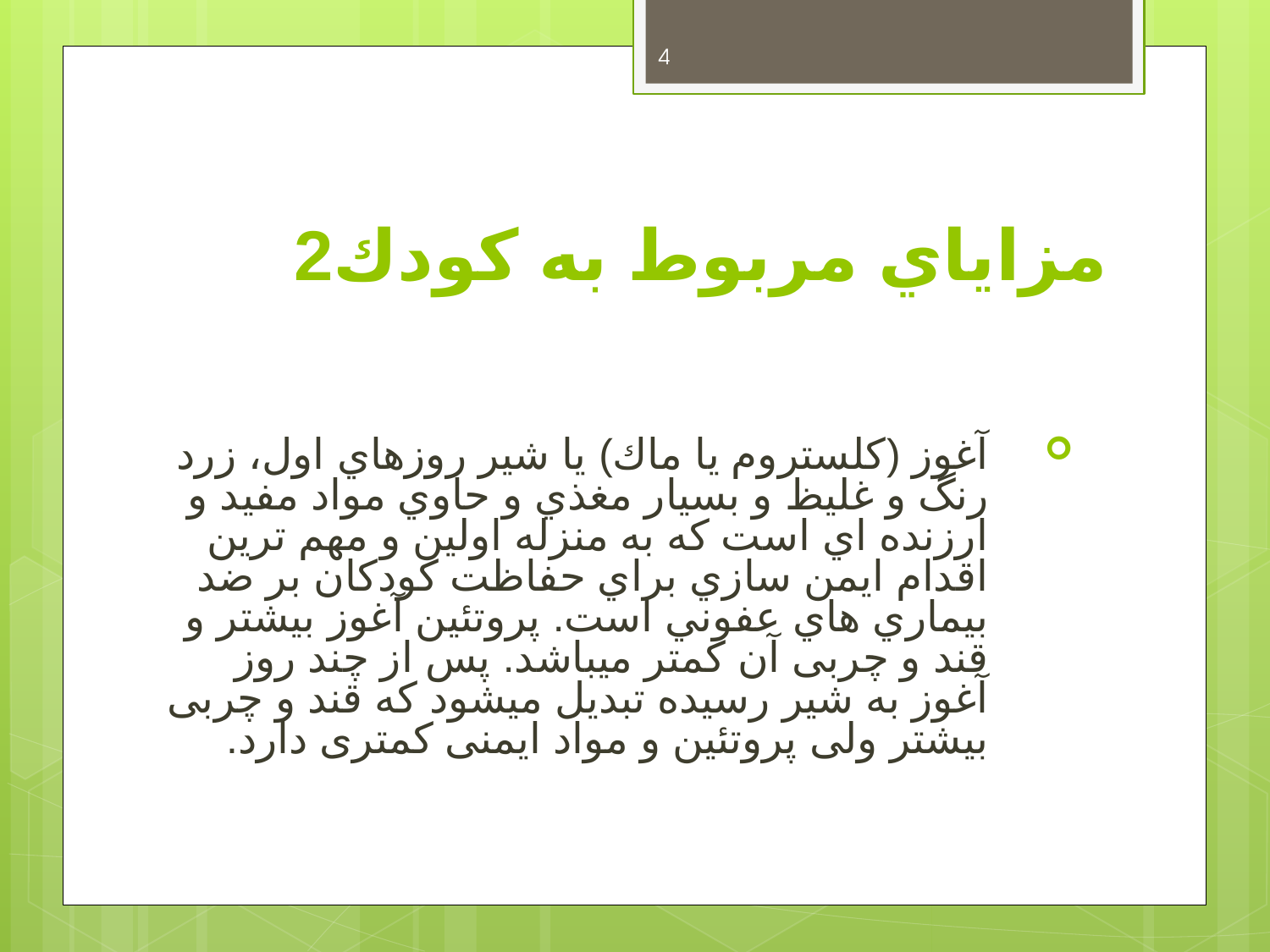

4
# مزاياي مربوط به كودك2

آغوز (كلستروم يا ماك) يا شير روزهاي اول، زرد رنگ و غليظ و بسيار مغذي و حاوي مواد مفيد و ارزنده اي است كه به منزله اولين و مهم ترين اقدام ايمن سازي براي حفاظت كودكان بر ضد بيماري هاي عفوني است. پروتئين آغوز بيشتر و قند و چربی آن کمتر ميباشد. پس از چند روز آغوز به شير رسيده تبديل ميشود که قند و چربی بيشتر ولی پروتئين و مواد ايمنی کمتری دارد.